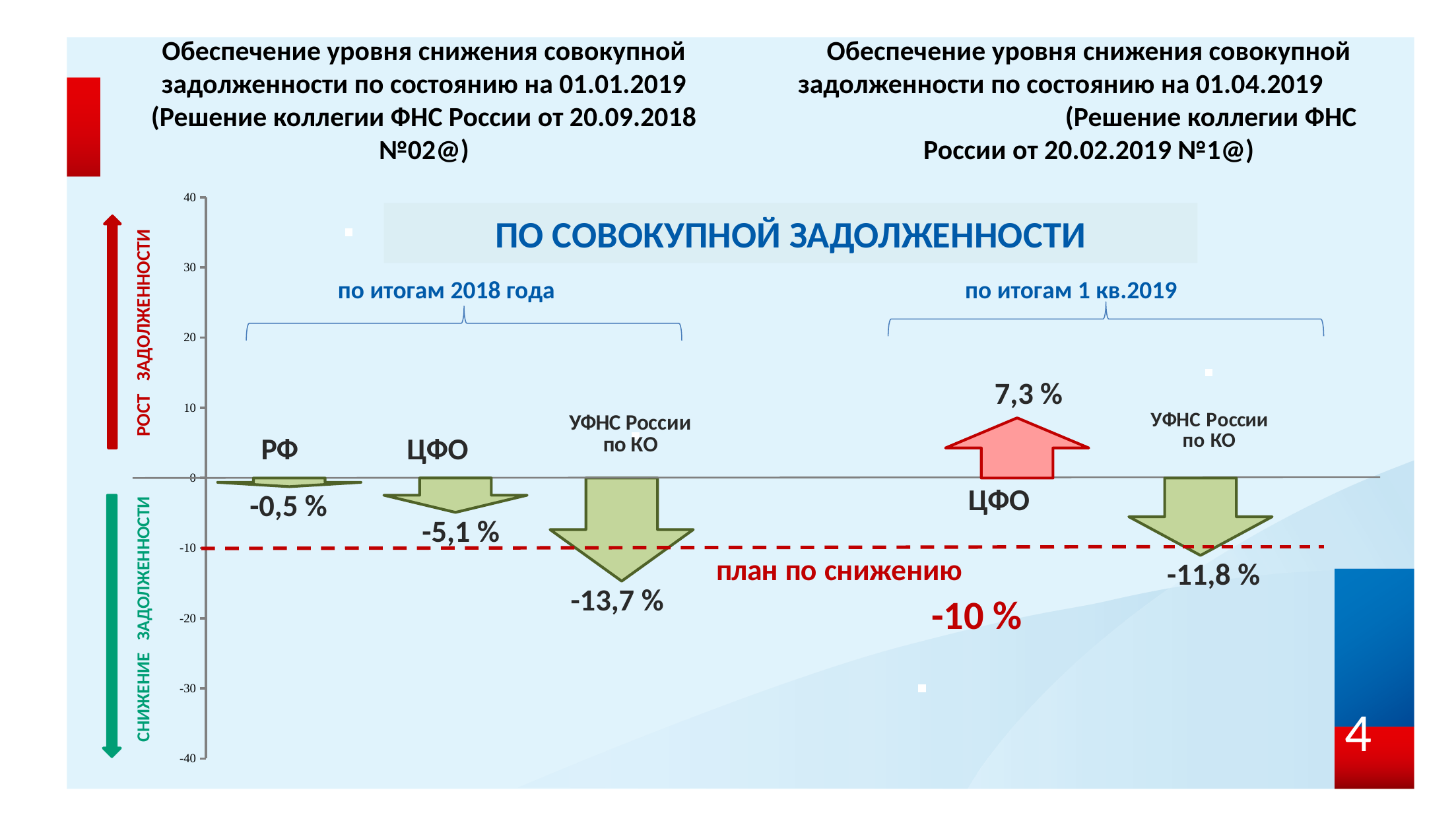

Обеспечение уровня снижения совокупной задолженности по состоянию на 01.01.2019 (Решение коллегии ФНС России от 20.09.2018 №02@)
Обеспечение уровня снижения совокупной задолженности по состоянию на 01.04.2019                                                 (Решение коллегии ФНС России от 20.02.2019 №1@)

### Chart

| Category | Ряд 1 |
|---|---|
| Категория 1 | 35.0 |
| Категория 2 | 6.0 |
| Категория 3 | -30.0 |
| Категория 4 | 15.0 |
ПО СОВОКУПНОЙ ЗАДОЛЖЕННОСТИ

по итогам 2018 года

по итогам 1 кв.2019
РОСТ   ЗАДОЛЖЕННОСТИ
7,3 %

-0,5 %

-5,1 %
-11,8 %
-13,7 %
СНИЖЕНИЕ   ЗАДОЛЖЕННОСТИ
-10 %
4